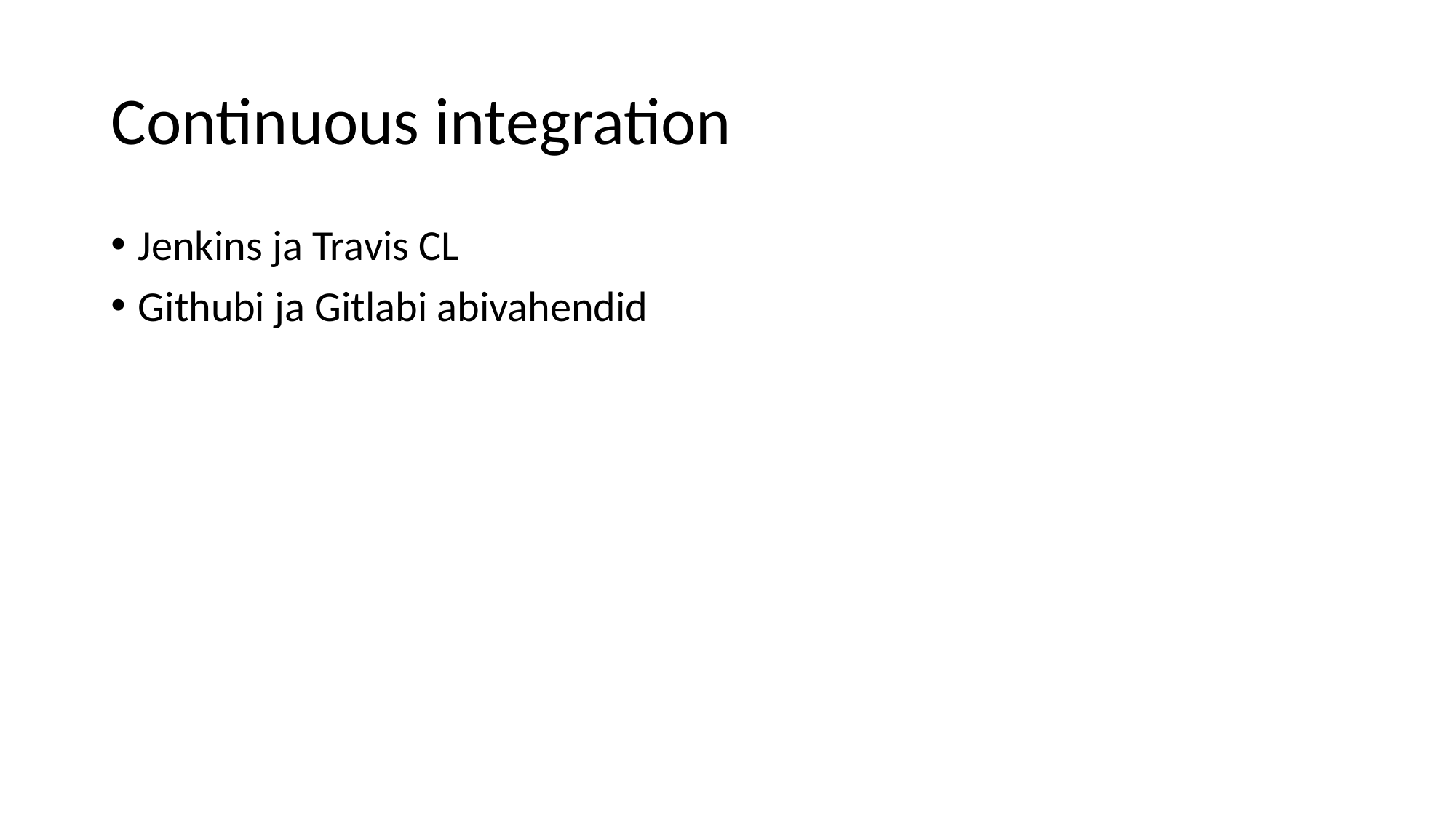

# Continuous integration
Jenkins ja Travis CL
Githubi ja Gitlabi abivahendid